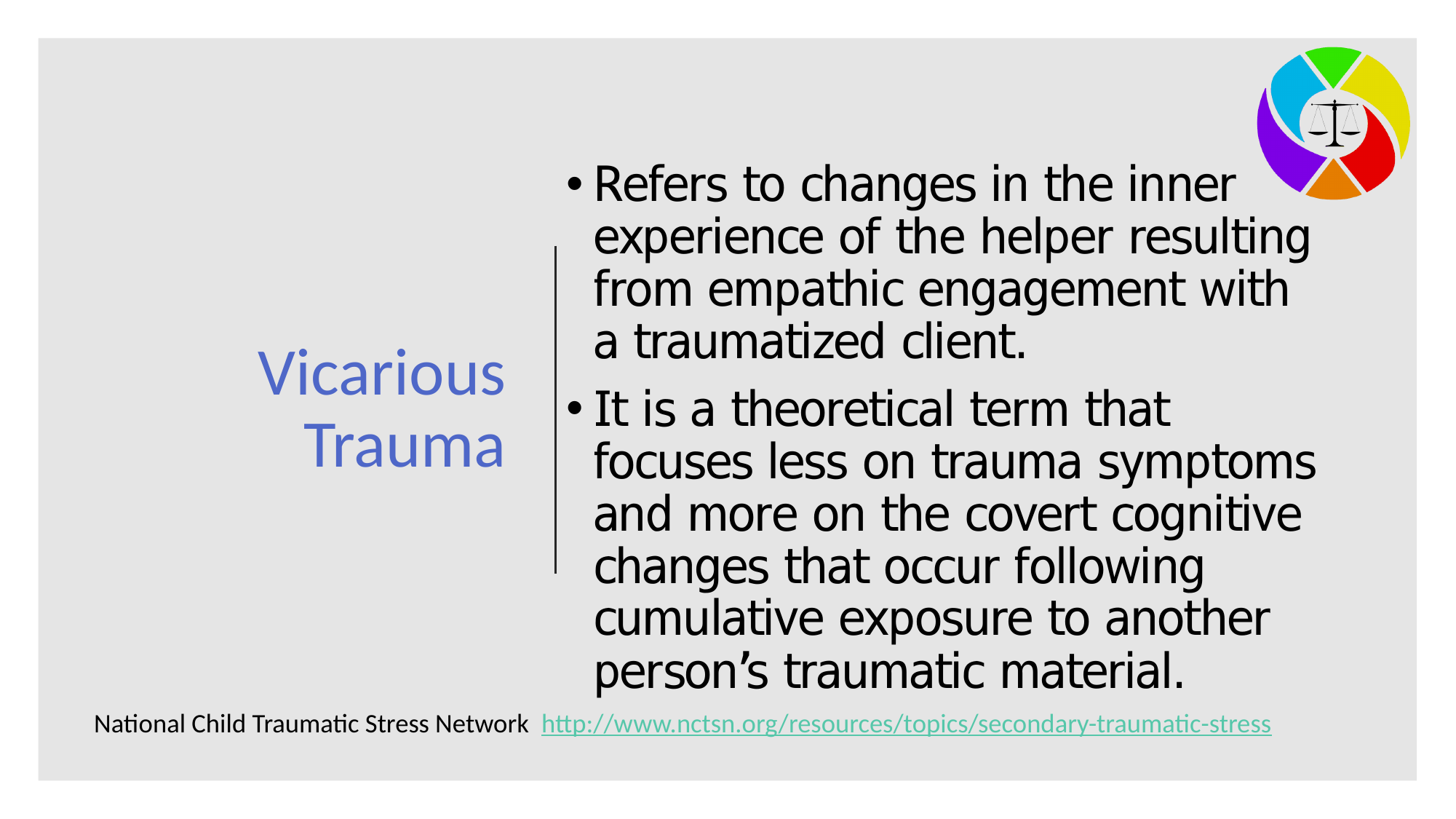

Refers to changes in the inner experience of the helper resulting from empathic engagement with a traumatized client.
It is a theoretical term that focuses less on trauma symptoms and more on the covert cognitive changes that occur following cumulative exposure to another person’s traumatic material.
# Vicarious Trauma
National Child Traumatic Stress Network  http://www.nctsn.org/resources/topics/secondary-traumatic-stress